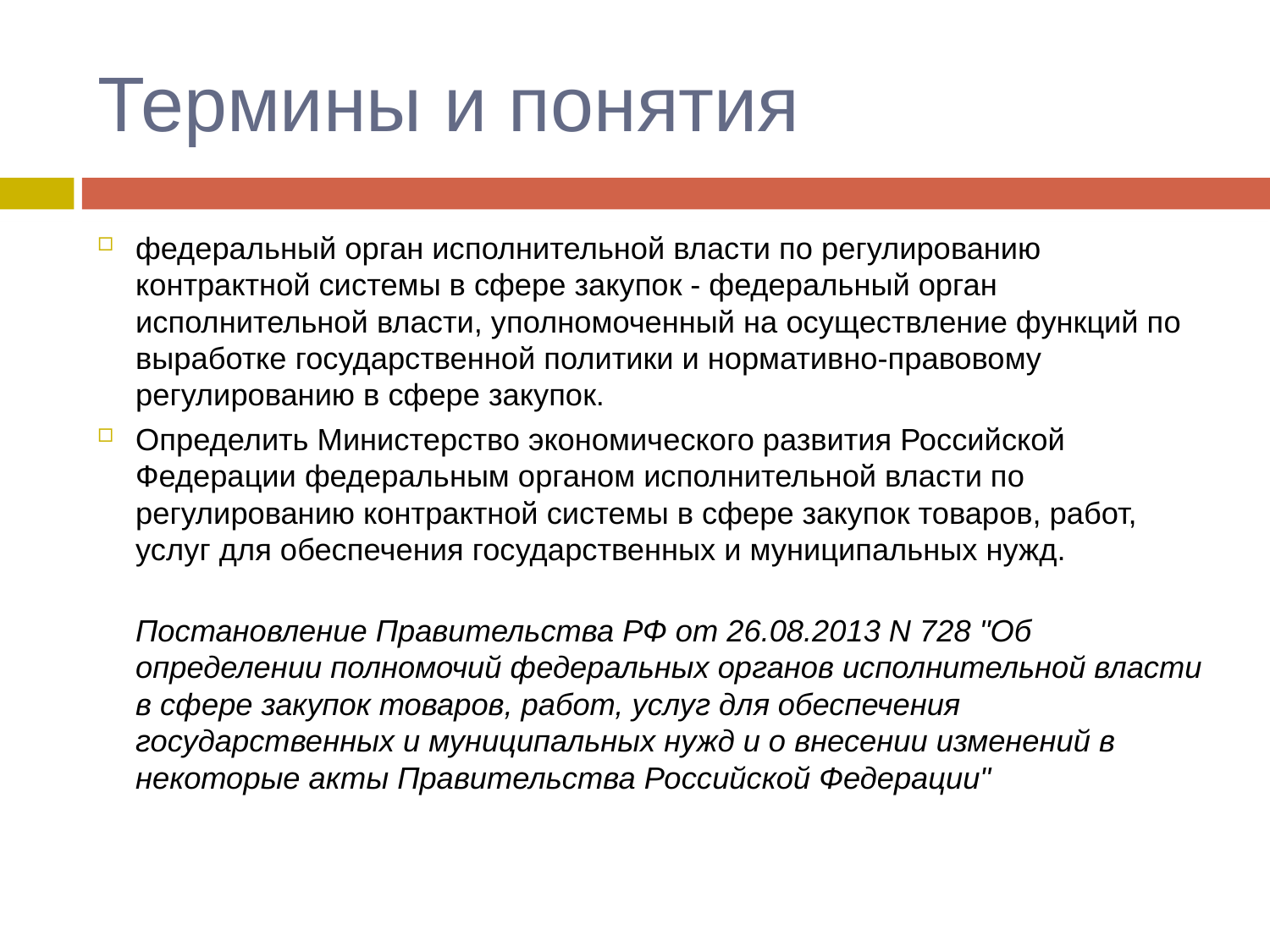

# Термины и понятия
федеральный орган исполнительной власти по регулированию контрактной системы в сфере закупок - федеральный орган исполнительной власти, уполномоченный на осуществление функций по выработке государственной политики и нормативно-правовому регулированию в сфере закупок.
Определить Министерство экономического развития Российской Федерации федеральным органом исполнительной власти по регулированию контрактной системы в сфере закупок товаров, работ, услуг для обеспечения государственных и муниципальных нужд.
Постановление Правительства РФ от 26.08.2013 N 728 "Об определении полномочий федеральных органов исполнительной власти в сфере закупок товаров, работ, услуг для обеспечения государственных и муниципальных нужд и о внесении изменений в некоторые акты Правительства Российской Федерации"